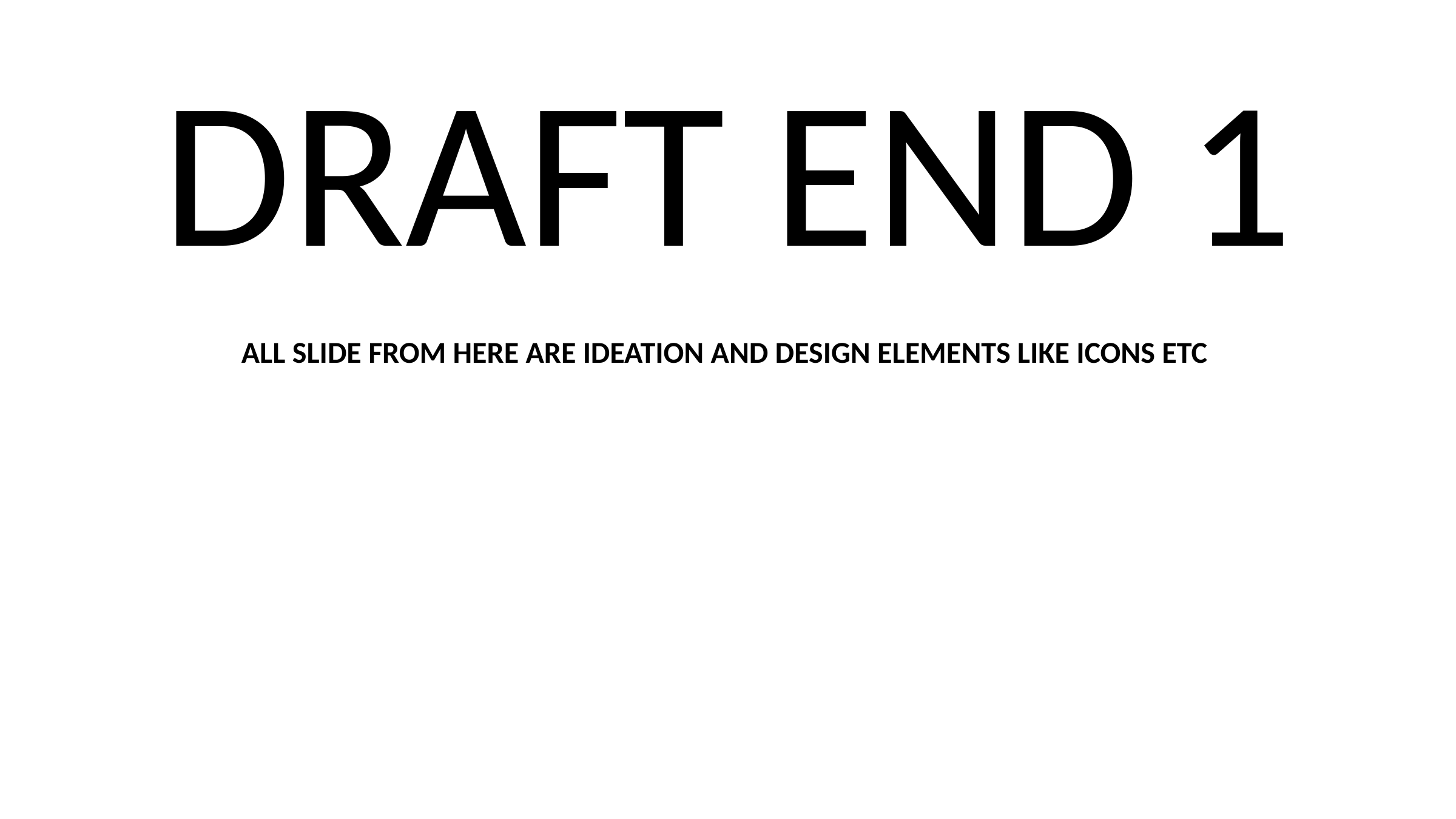

# DRAFT END 1
ALL SLIDE FROM HERE ARE IDEATION AND DESIGN ELEMENTS LIKE ICONS ETC